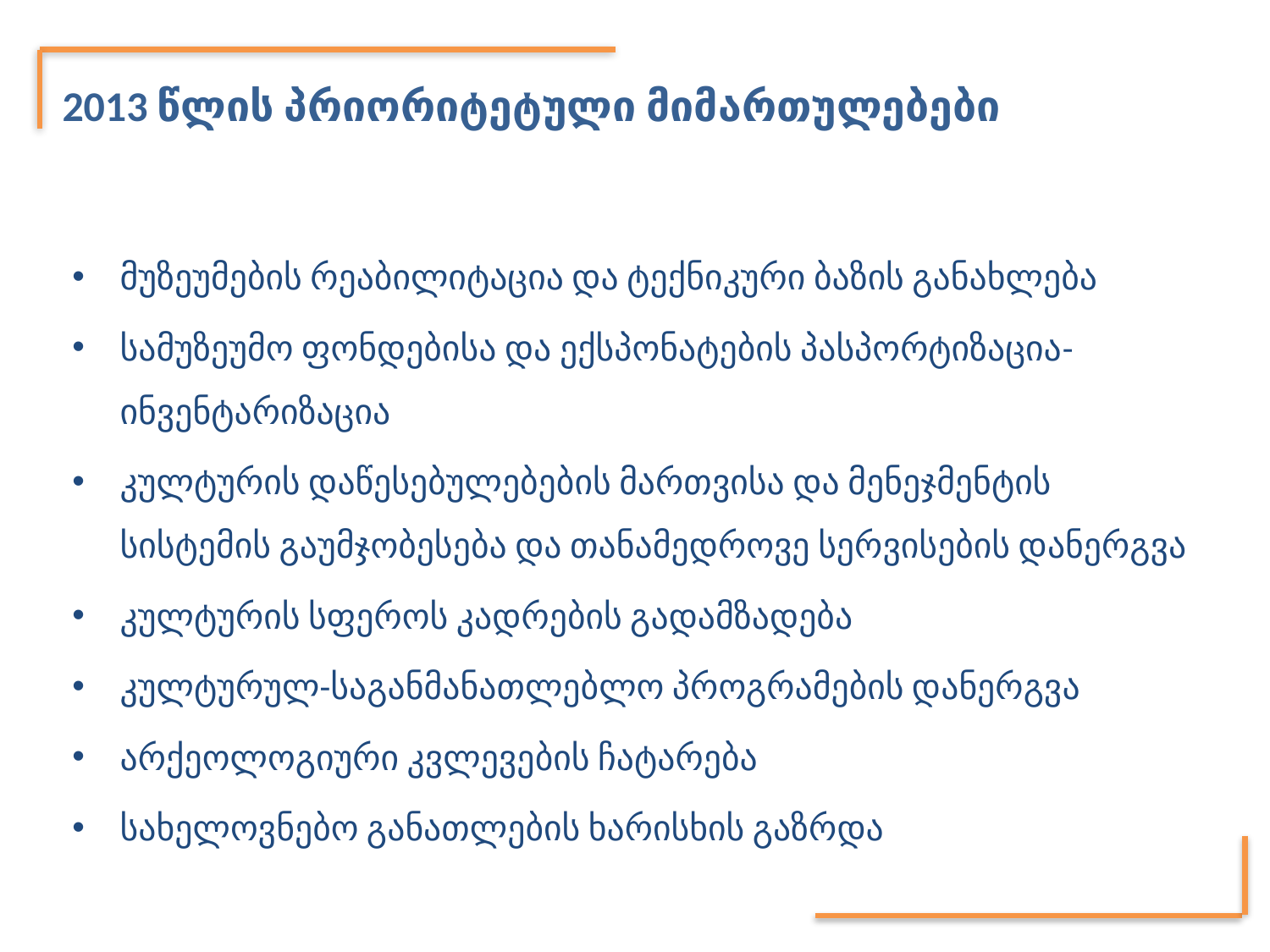

# 2013 წლის პრიორიტეტული მიმართულებები

მუზეუმების რეაბილიტაცია და ტექნიკური ბაზის განახლება
სამუზეუმო ფონდებისა და ექსპონატების პასპორტიზაცია-ინვენტარიზაცია
კულტურის დაწესებულებების მართვისა და მენეჯმენტის სისტემის გაუმჯობესება და თანამედროვე სერვისების დანერგვა
კულტურის სფეროს კადრების გადამზადება
კულტურულ-საგანმანათლებლო პროგრამების დანერგვა
არქეოლოგიური კვლევების ჩატარება
სახელოვნებო განათლების ხარისხის გაზრდა